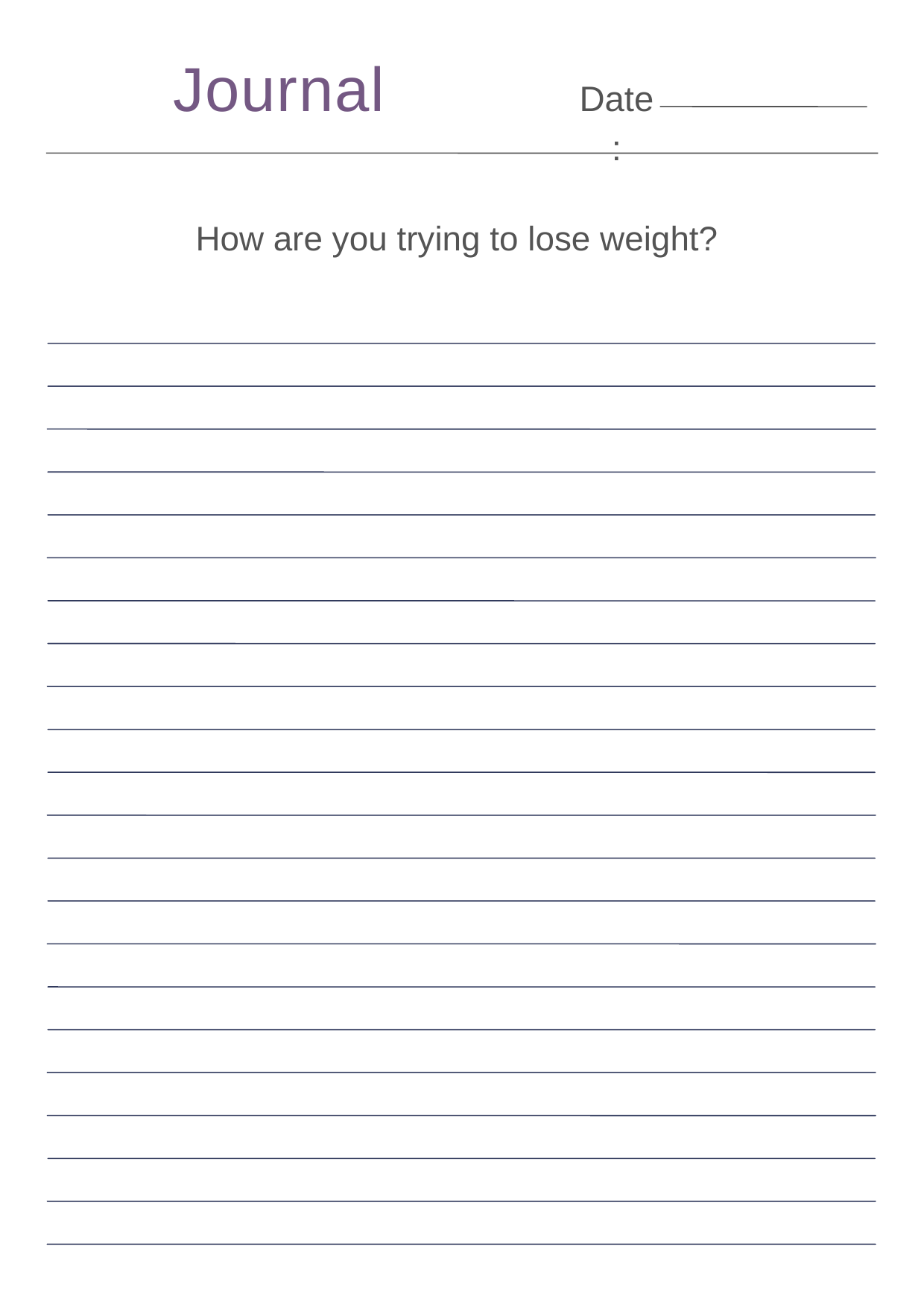

Journal
Date:

How are you trying to lose weight?